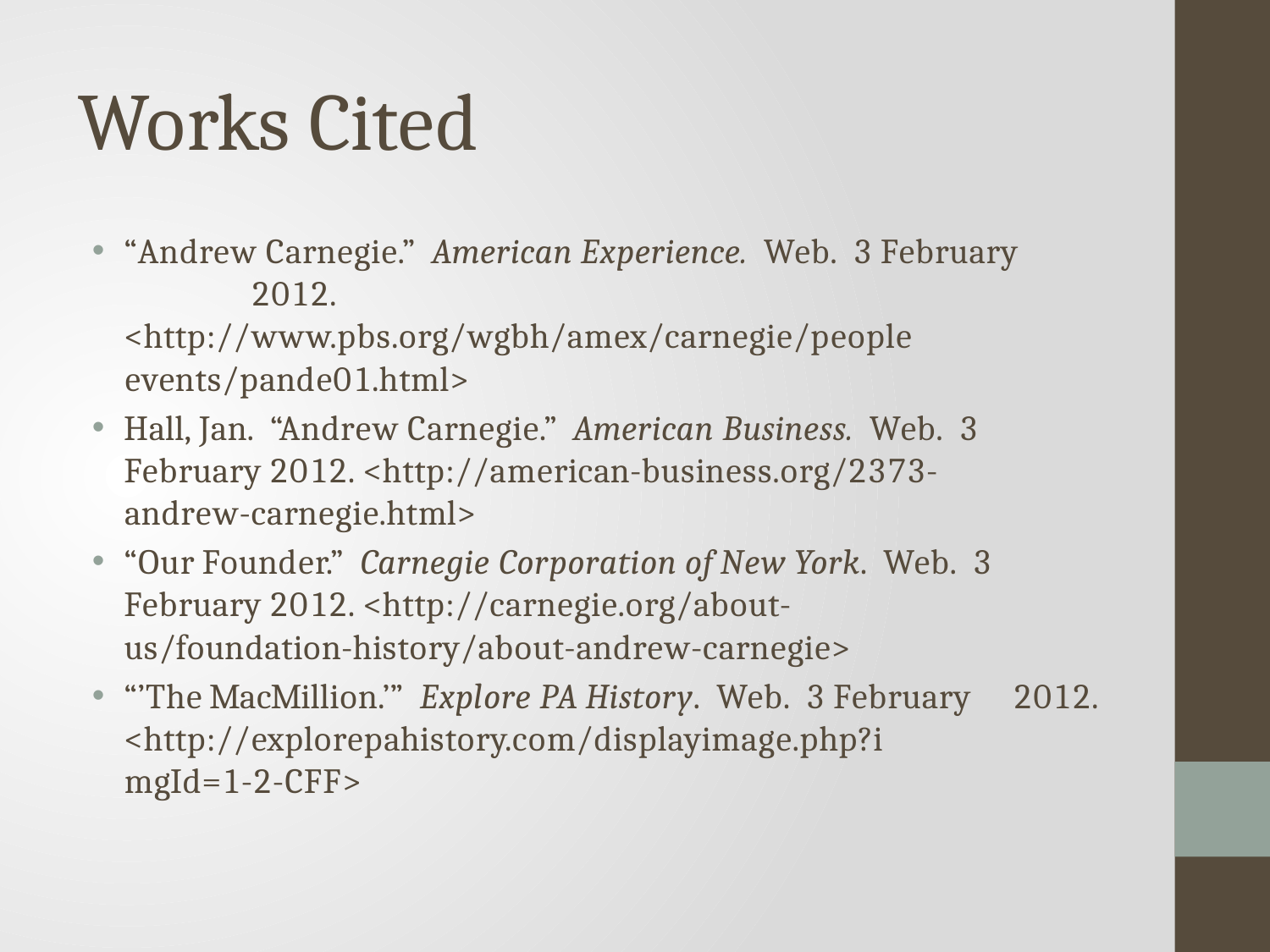

# Works Cited
“Andrew Carnegie.”  American Experience.  Web.  3 February 	2012. <http://www.pbs.org/wgbh/amex/carnegie/people 	events/pande01.html>
Hall, Jan.  “Andrew Carnegie.”  American Business.  Web.  3 	February 2012. <http://american-business.org/2373-	andrew-carnegie.html>
“Our Founder.”  Carnegie Corporation of New York.  Web.  3 	February 2012. <http://carnegie.org/about-	us/foundation-history/about-andrew-carnegie>
“’The MacMillion.’”  Explore PA History.  Web.  3 February 	2012. <http://explorepahistory.com/displayimage.php?i 	mgId=1-2-CFF>